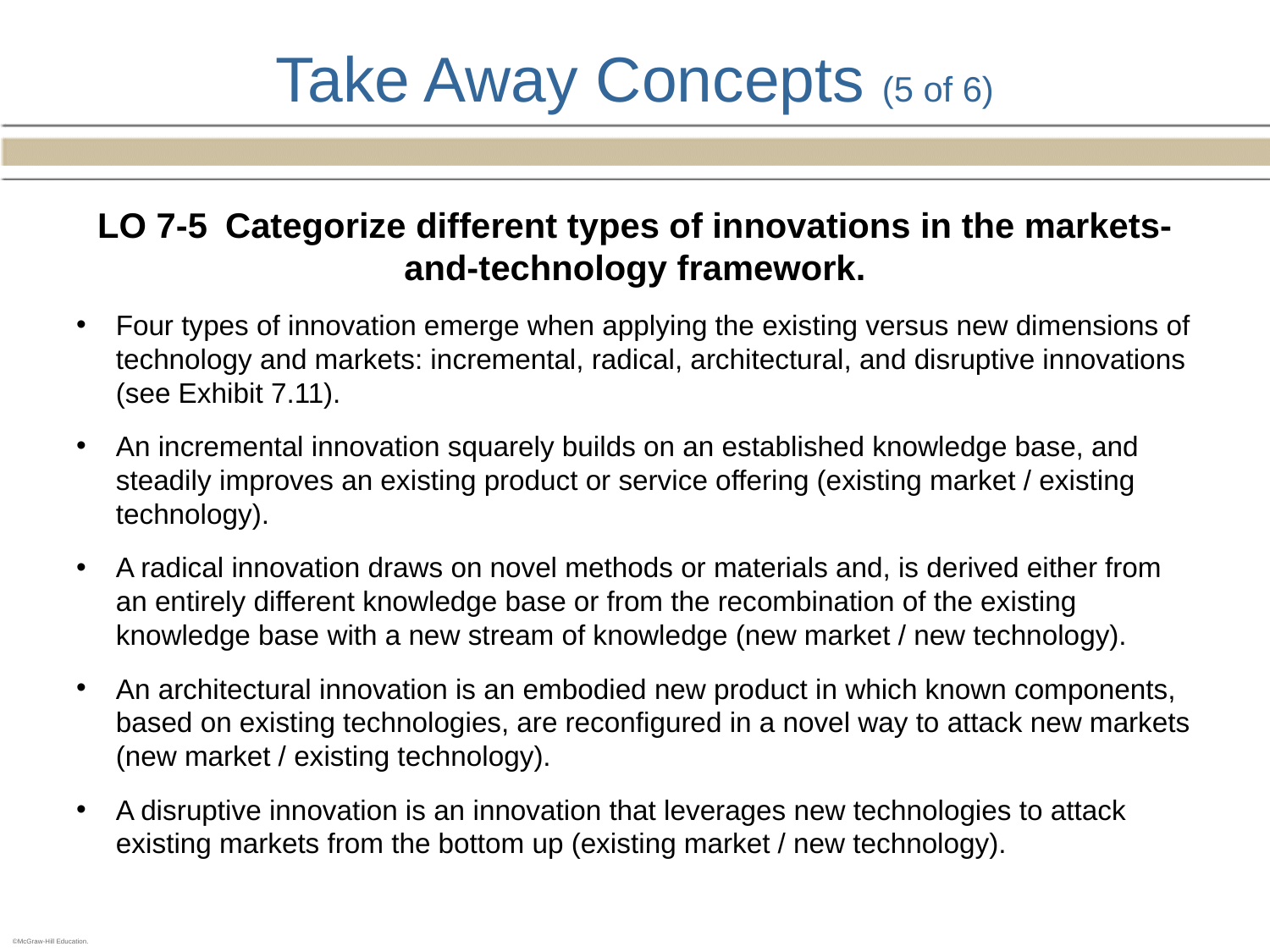

# Take Away Concepts (5 of 6)
LO 7-5 Categorize different types of innovations in the markets-and-technology framework.
Four types of innovation emerge when applying the existing versus new dimensions of technology and markets: incremental, radical, architectural, and disruptive innovations (see Exhibit 7.11).
An incremental innovation squarely builds on an established knowledge base, and steadily improves an existing product or service offering (existing market / existing technology).
A radical innovation draws on novel methods or materials and, is derived either from an entirely different knowledge base or from the recombination of the existing knowledge base with a new stream of knowledge (new market / new technology).
An architectural innovation is an embodied new product in which known components, based on existing technologies, are reconfigured in a novel way to attack new markets (new market / existing technology).
A disruptive innovation is an innovation that leverages new technologies to attack existing markets from the bottom up (existing market / new technology).